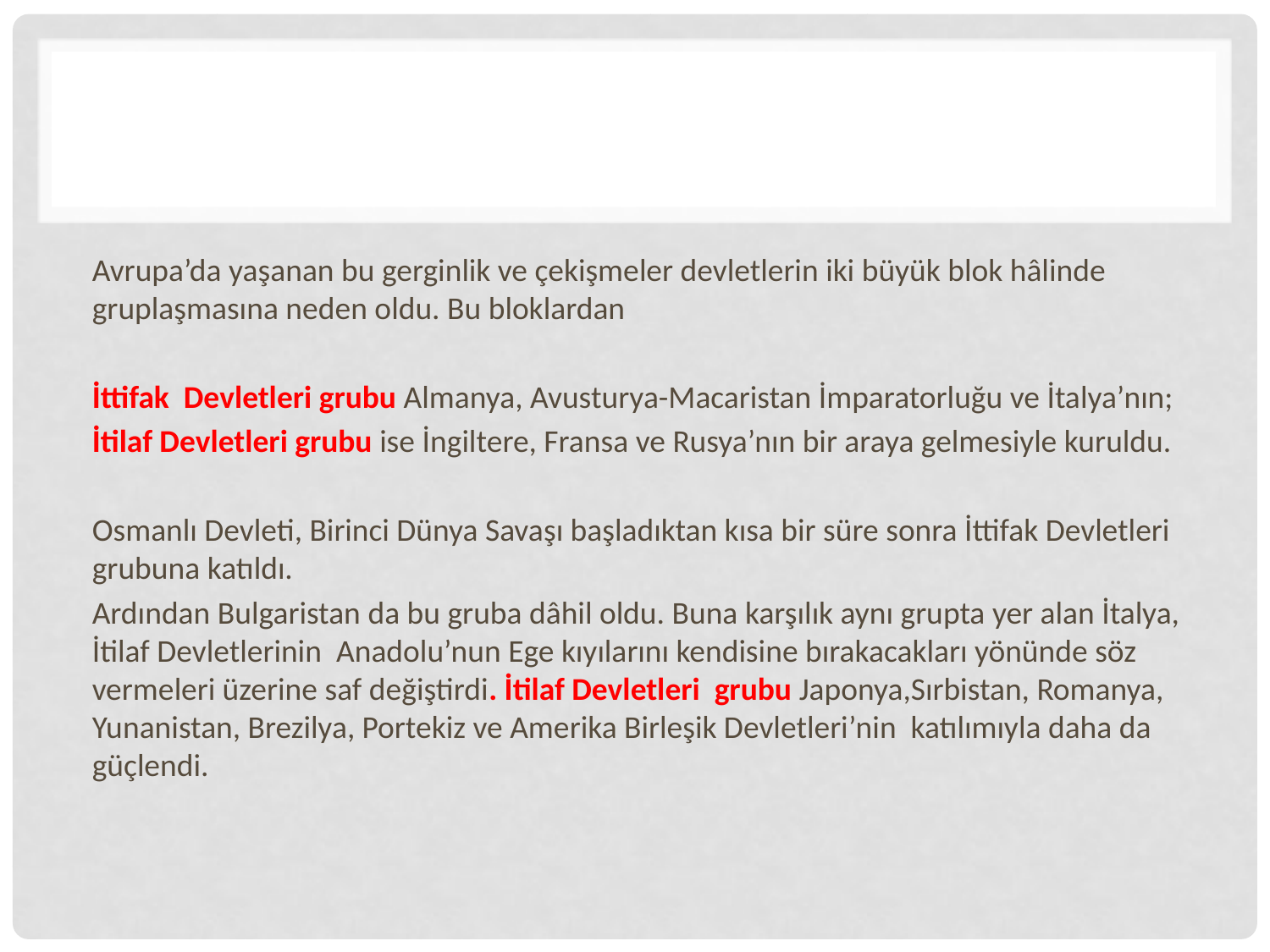

Avrupa’da yaşanan bu gerginlik ve çekişmeler devletlerin iki büyük blok hâlinde  gruplaşmasına neden oldu. Bu bloklardan

İttifak  Devletleri grubu Almanya, Avusturya-Macaristan İmparatorluğu ve İtalya’nın;
İtilaf Devletleri grubu ise İngiltere, Fransa ve Rusya’nın bir araya gelmesiyle kuruldu.

Osmanlı Devleti, Birinci Dünya Savaşı başladıktan kısa bir süre sonra İttifak Devletleri grubuna katıldı.
Ardından Bulgaristan da bu gruba dâhil oldu. Buna karşılık aynı grupta yer alan İtalya, İtilaf Devletlerinin  Anadolu’nun Ege kıyılarını kendisine bırakacakları yönünde söz vermeleri üzerine saf değiştirdi. İtilaf Devletleri  grubu Japonya,Sırbistan, Romanya, Yunanistan, Brezilya, Portekiz ve Amerika Birleşik Devletleri’nin  katılımıyla daha da güçlendi.